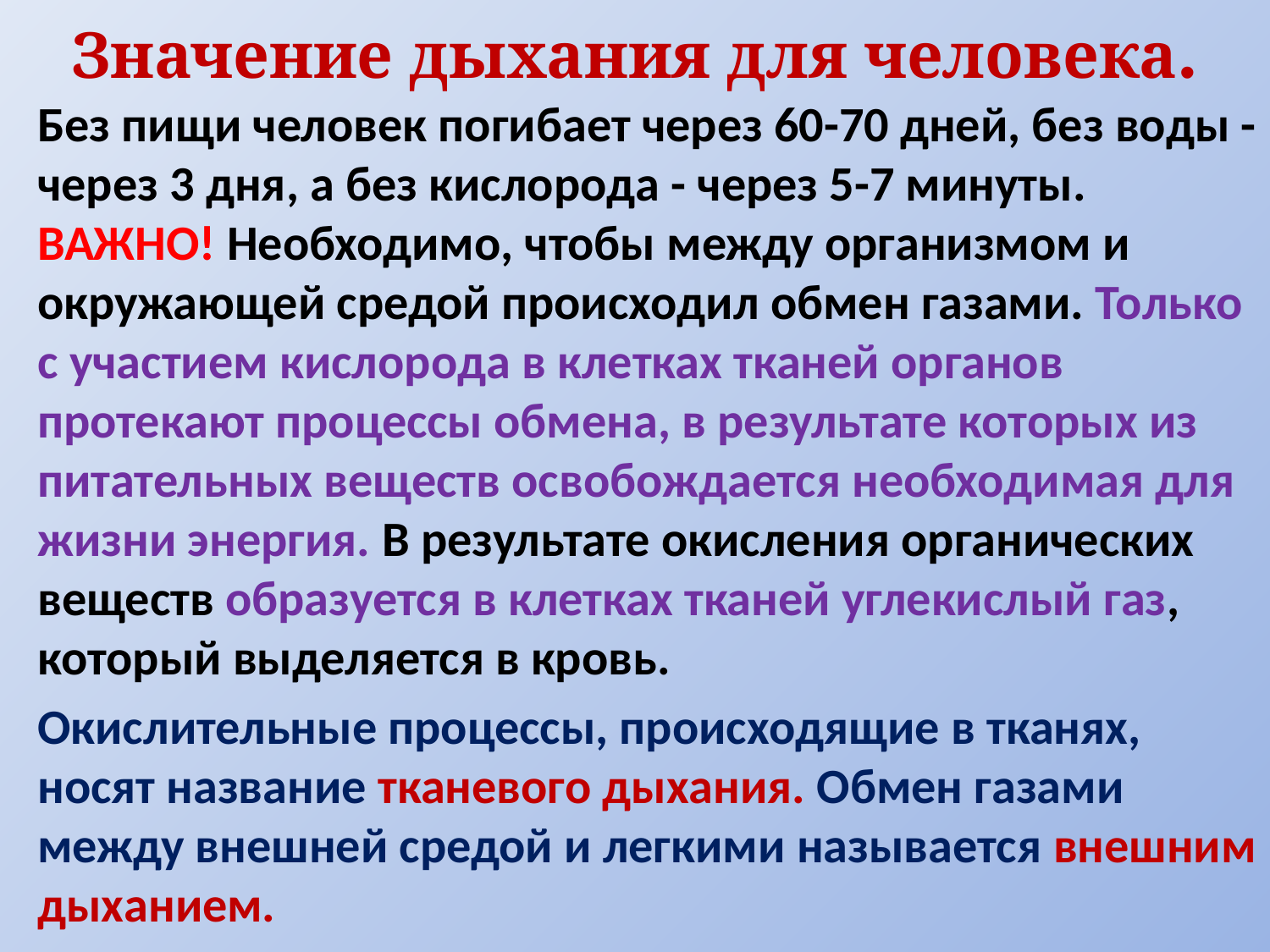

# Значение дыхания для человека.
Без пищи человек погибает через 60-70 дней, без воды - через 3 дня, а без кислорода - через 5-7 минуты. ВАЖНО! Необходимо, чтобы между организмом и окружающей средой происходил обмен газами. Только с участием кислорода в клетках тканей органов протекают процессы обмена, в результате которых из питательных веществ освобождается необходимая для жизни энергия. В результате окисления органических веществ образуется в клетках тканей углекислый газ, который выделяется в кровь.
Окислительные процессы, происходящие в тканях, носят название тканевого дыхания. Обмен газами между внешней средой и легкими называется внешним дыханием.